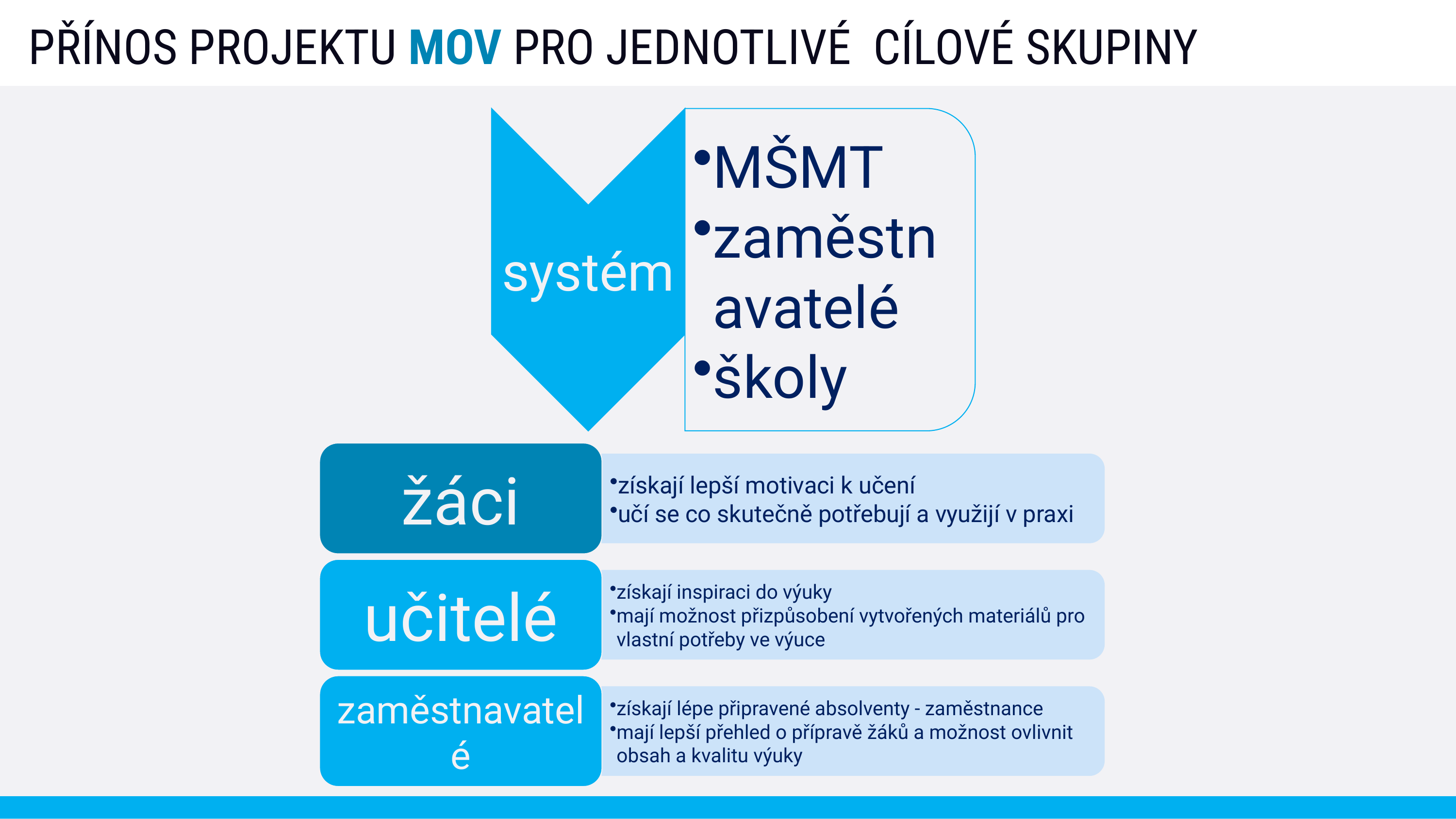

# Přínos projektu MOV pro jednotlivé  cílové skupiny

systém
MŠMT
školy

žáci
získají lepší motivaci k učení
učí se co skutečně potřebují a využijí v praxi
učitelé
získají inspiraci do výuky
mají možnost přizpůsobení vytvořených materiálů pro vlastní potřeby ve výuce
mají lepší přehled o přípravě žáků a možnost ovlivnit obsah a kvalitu výuky